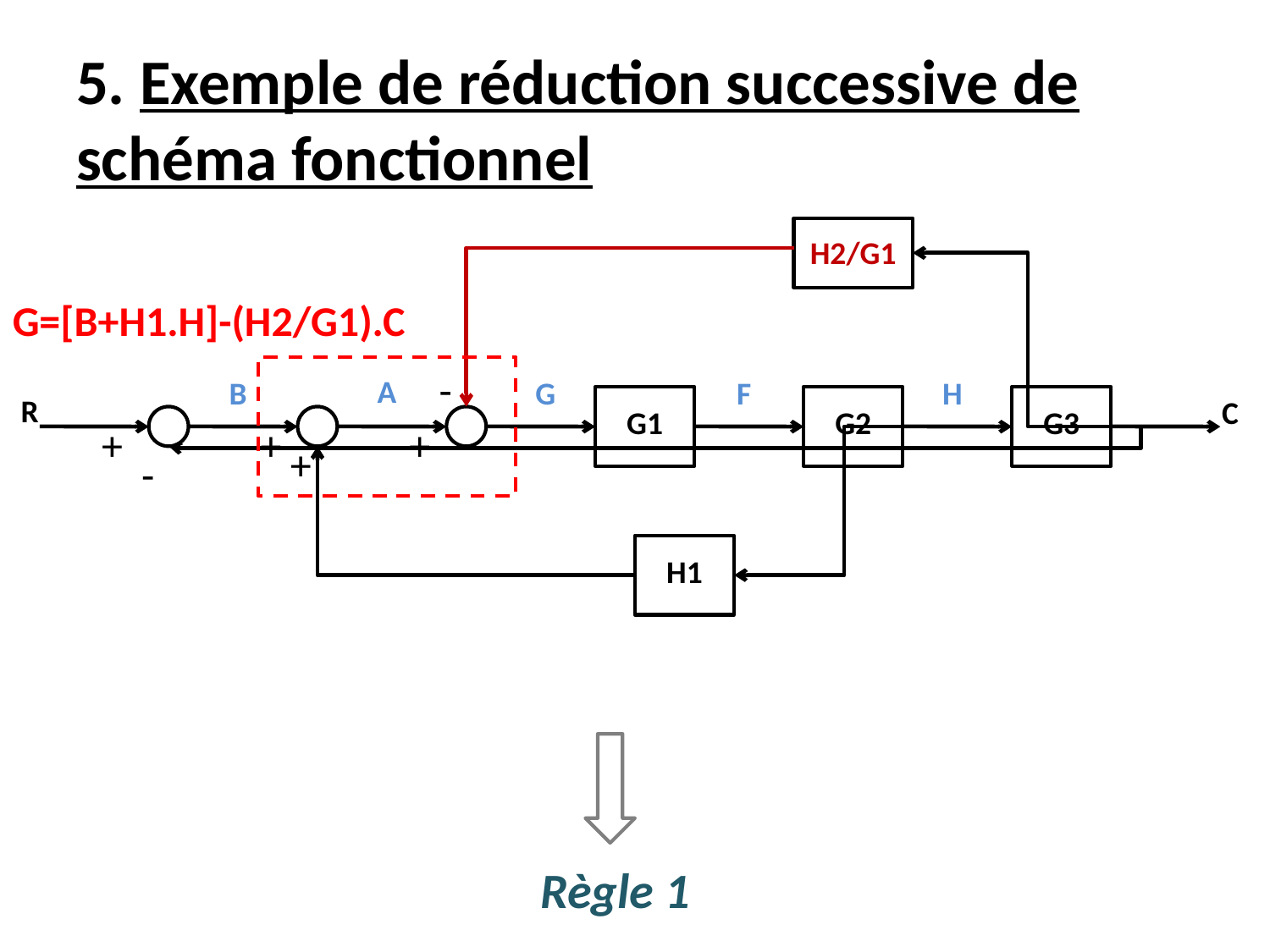

# 5. Exemple de réduction successive de schéma fonctionnel

H2/G1
G=[B+H1.H]-(H2/G1).C

-
A
B
G
F
H
R

C
G1
G2
G3

+
+
+
+
-

H1

Règle 1